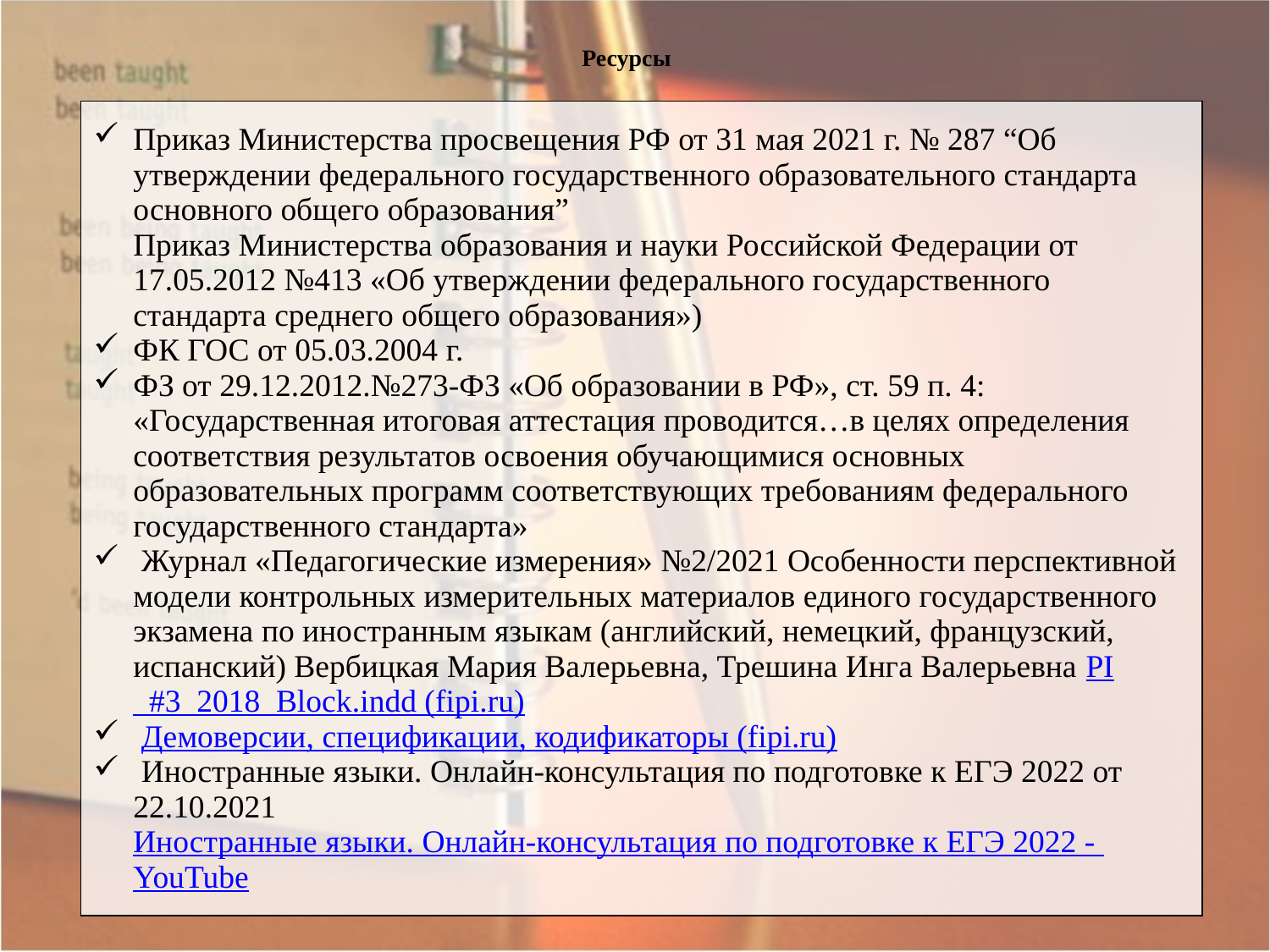

# Ресурсы
| Приказ Министерства просвещения РФ от 31 мая 2021 г. № 287 “Об утверждении федерального государственного образовательного стандарта основного общего образования” Приказ Министерства образования и науки Российской Федерации от 17.05.2012 №413 «Об утверждении федерального государственного стандарта среднего общего образования») ФК ГОС от 05.03.2004 г. ФЗ от 29.12.2012.№273-ФЗ «Об образовании в РФ», ст. 59 п. 4: «Государственная итоговая аттестация проводится…в целях определения соответствия результатов освоения обучающимися основных образовательных программ соответствующих требованиям федерального государственного стандарта»  Журнал «Педагогические измерения» №2/2021 Особенности перспективной модели контрольных измерительных материалов единого государственного экзамена по иностранным языкам (английский, немецкий, французский, испанский) Вербицкая Мария Валерьевна, Трешина Инга Валерьевна PI\_#3\_2018\_Block.indd (fipi.ru)  Демоверсии, спецификации, кодификаторы (fipi.ru)  Иностранные языки. Онлайн-консультация по подготовке к ЕГЭ 2022 от 22.10.2021 Иностранные языки. Онлайн-консультация по подготовке к ЕГЭ 2022 - YouTube |
| --- |